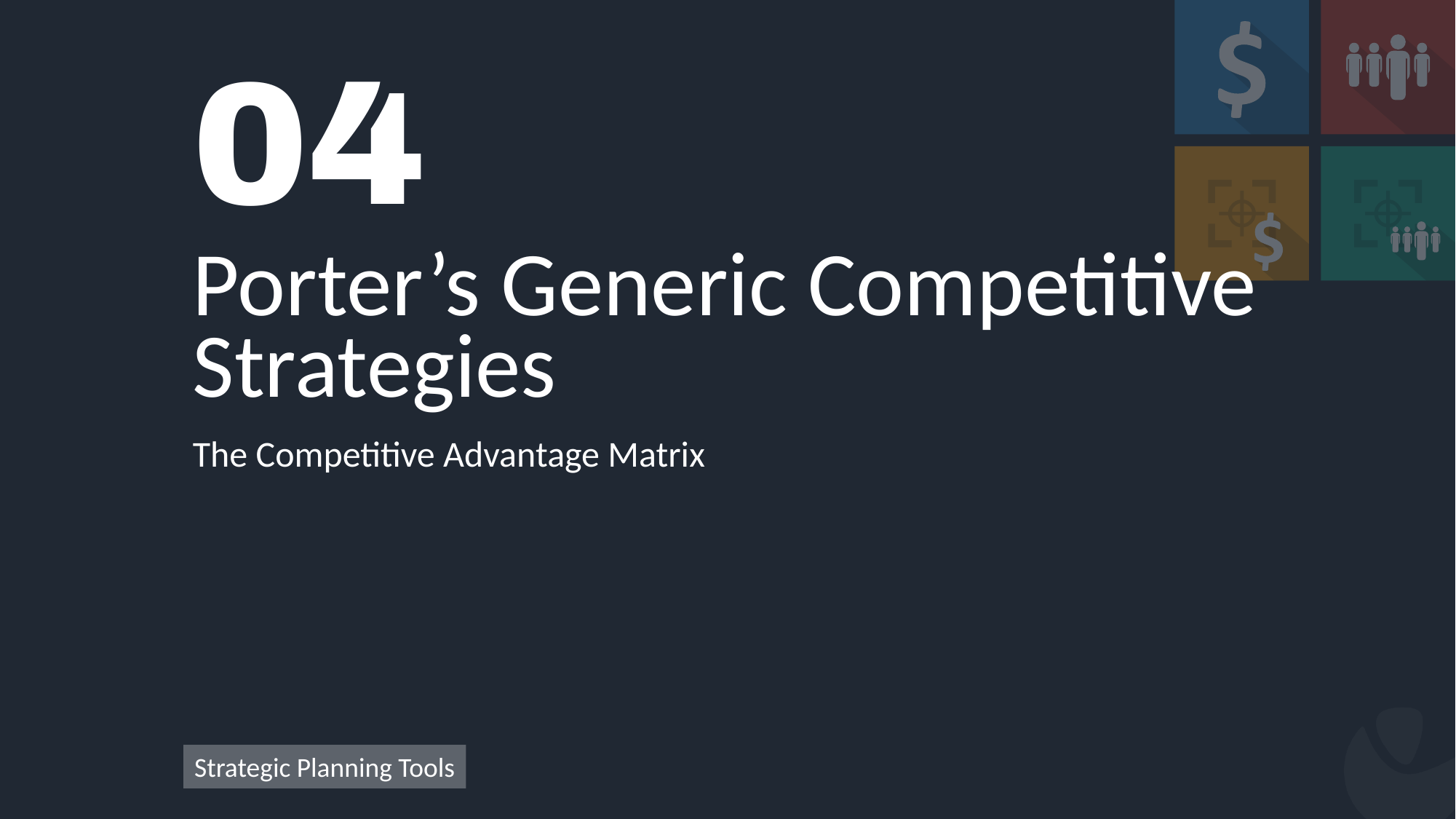

04
# Porter’s Generic Competitive Strategies
The Competitive Advantage Matrix
Strategic Planning Tools